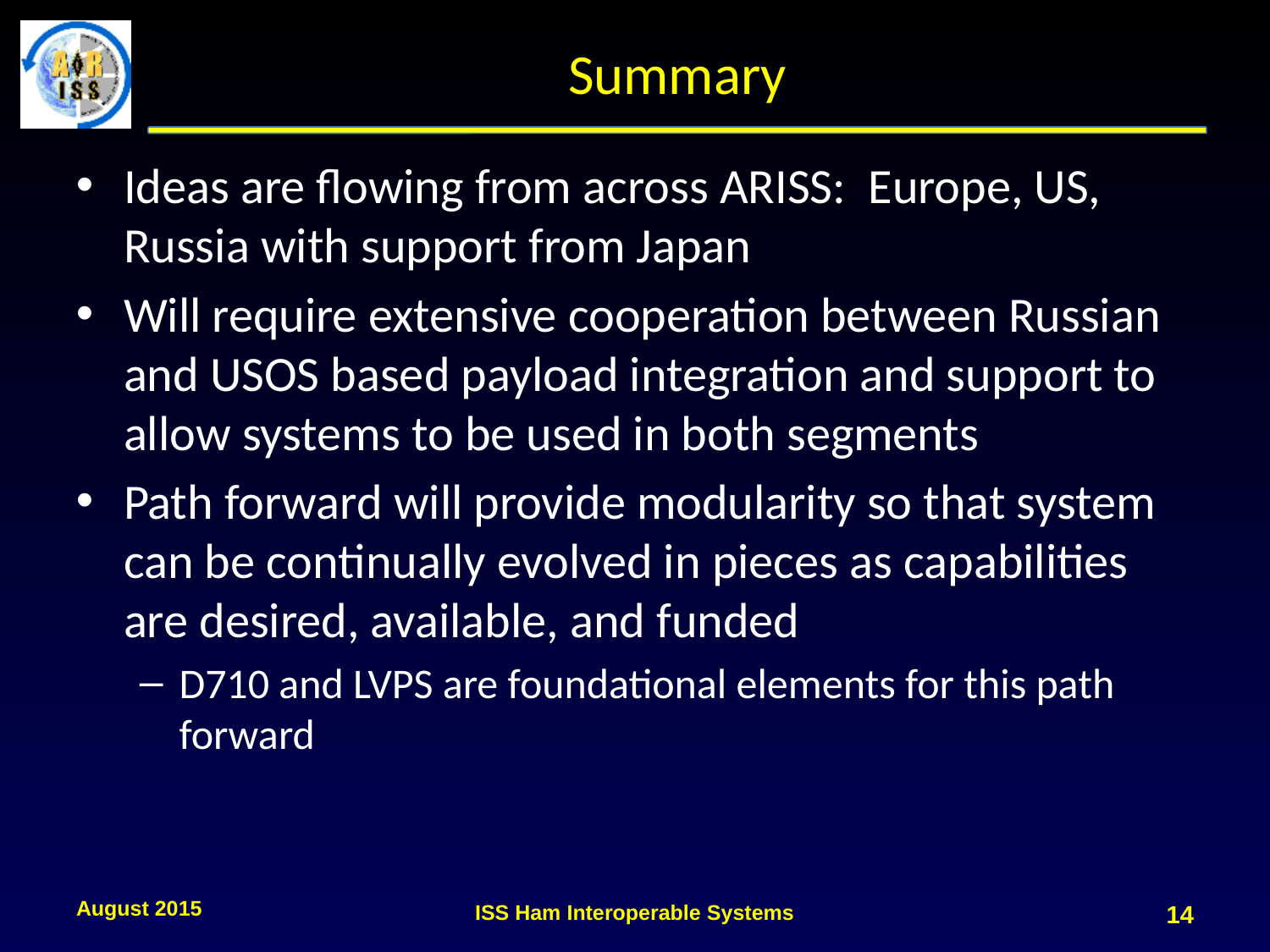

# Summary
Ideas are flowing from across ARISS:  Europe, US, Russia with support from Japan
Will require extensive cooperation between Russian and USOS based payload integration and support to allow systems to be used in both segments
Path forward will provide modularity so that system can be continually evolved in pieces as capabilities are desired, available, and funded
D710 and LVPS are foundational elements for this path forward
August 2015
ISS Ham Interoperable Systems
14